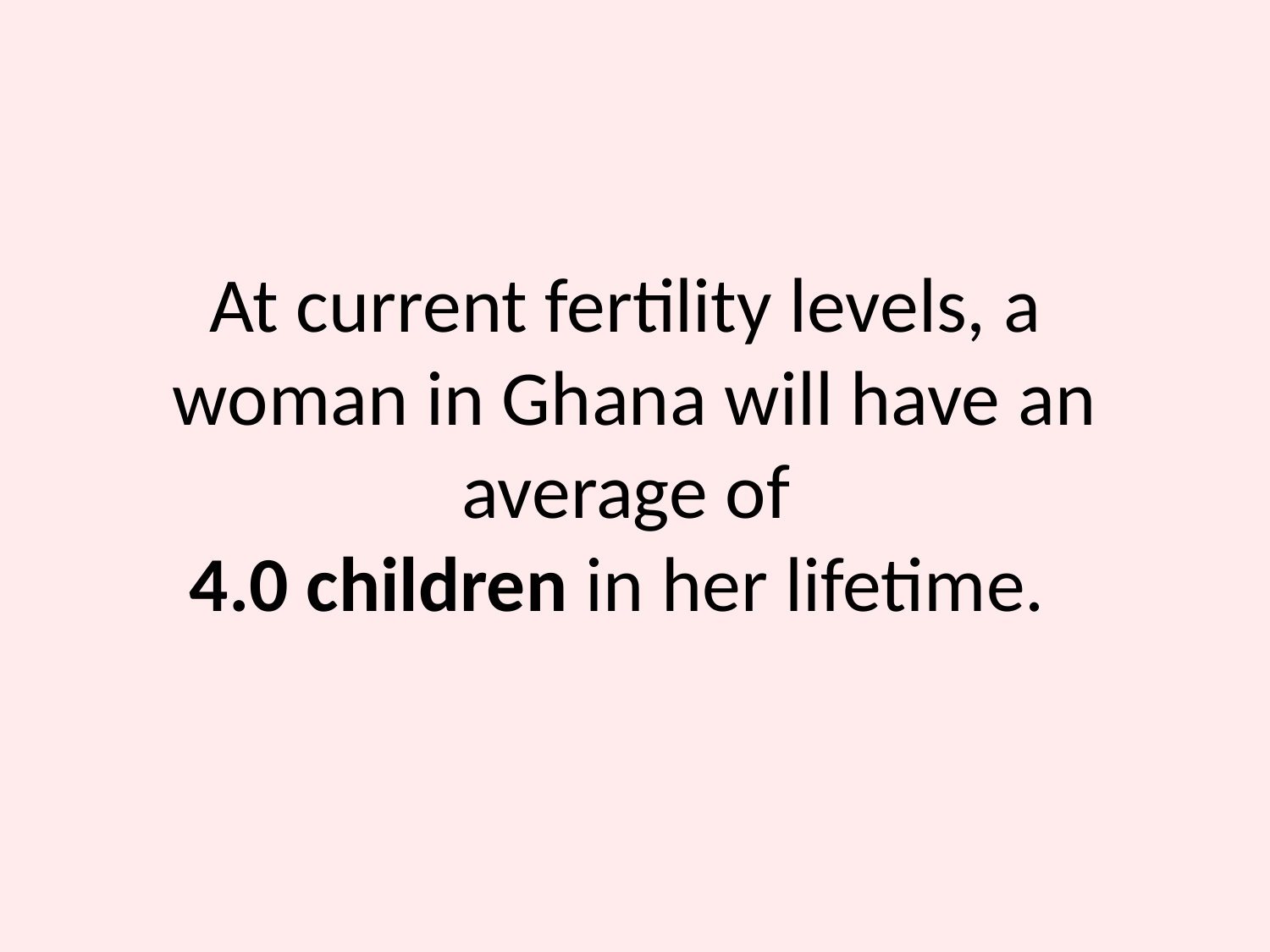

# At current fertility levels, a  woman in Ghana will have an average of 4.0 children in her lifetime.